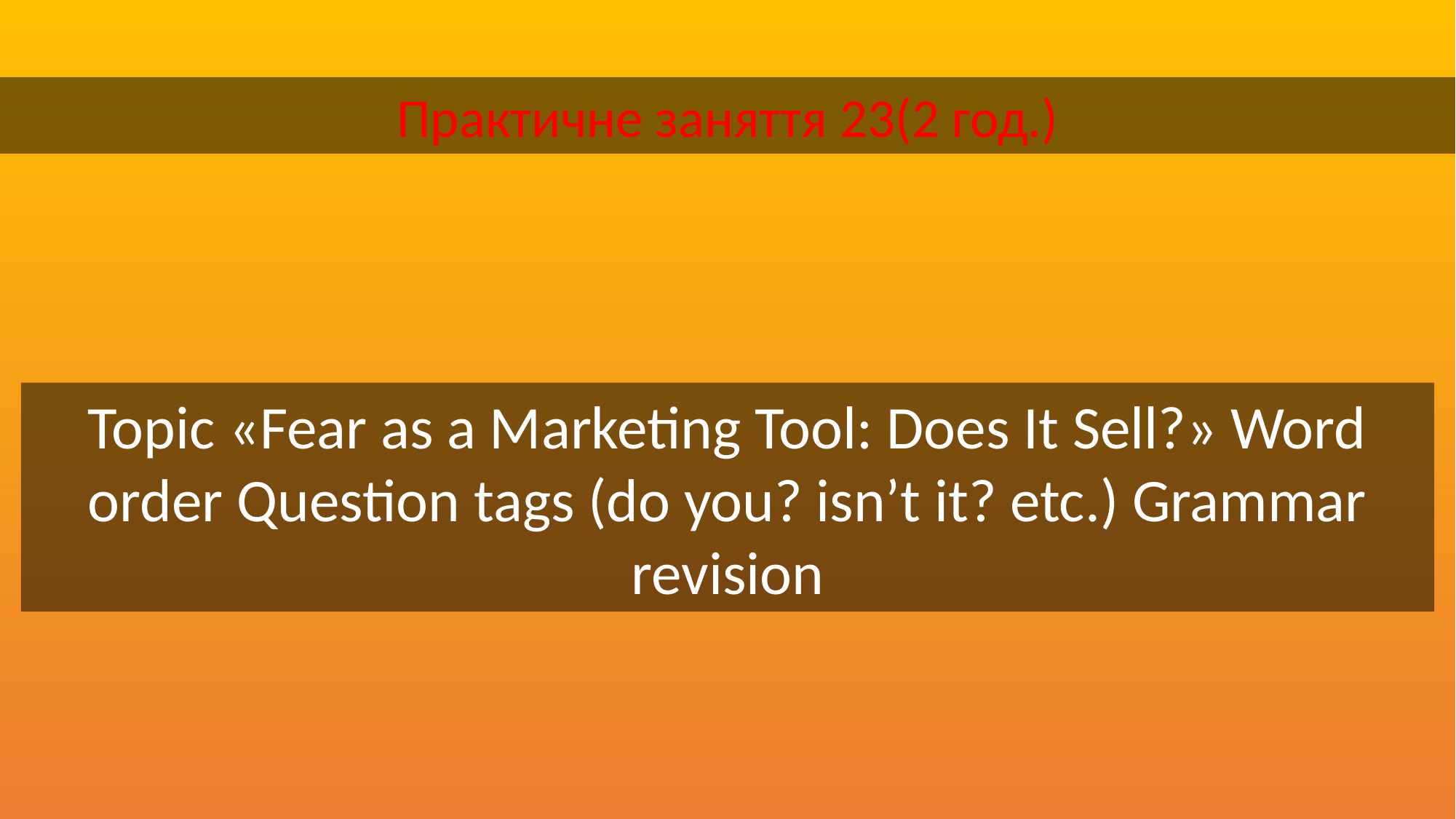

Практичне заняття 23(2 год.)
Topic «Fear as a Marketing Tool: Does It Sell?» Word order Question tags (do you? isn’t it? etc.) Grammar revision